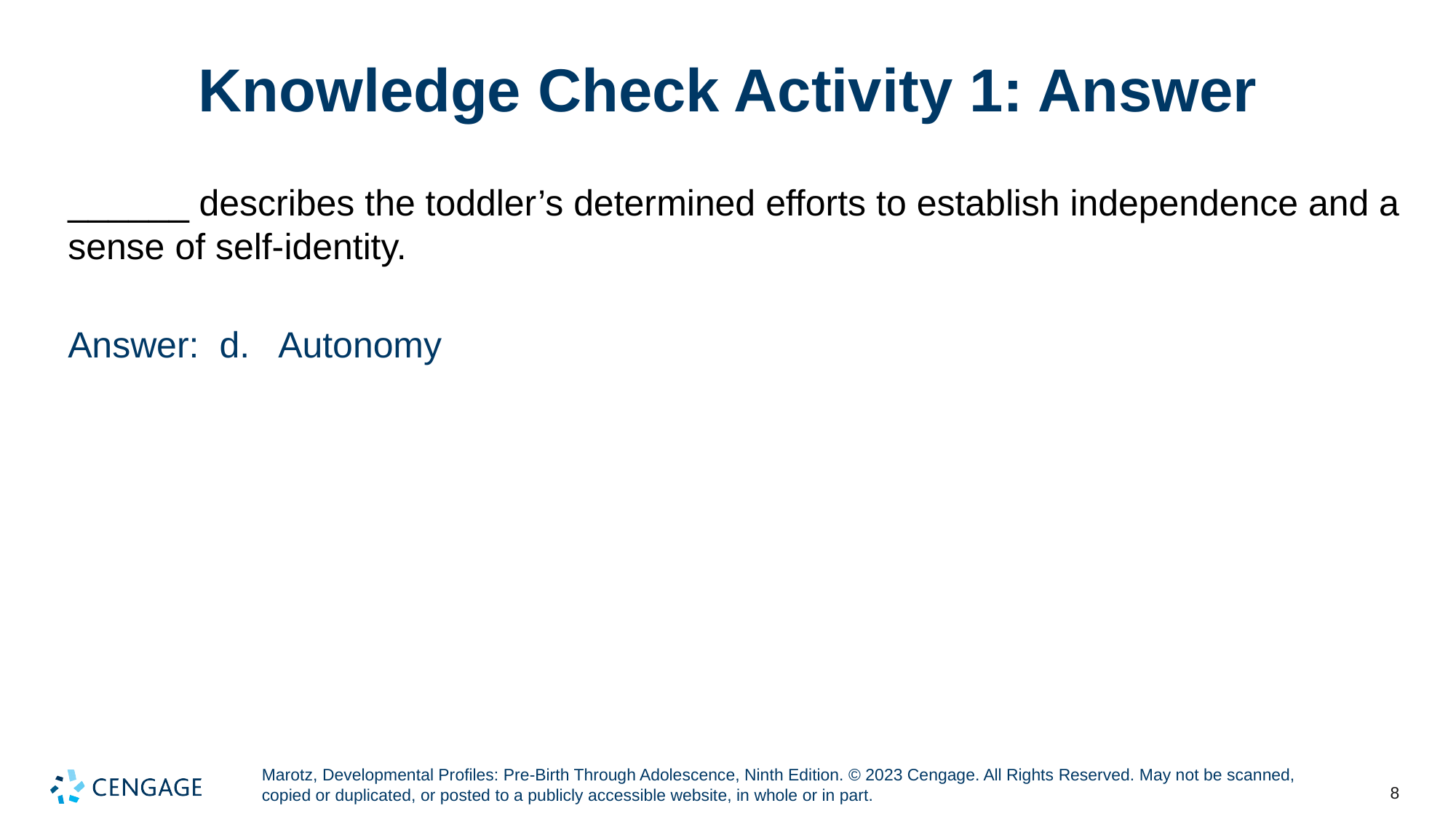

# Knowledge Check Activity 1: Answer
______ describes the toddler’s determined efforts to establish independence and a sense of self-identity.
Answer:  d.   Autonomy